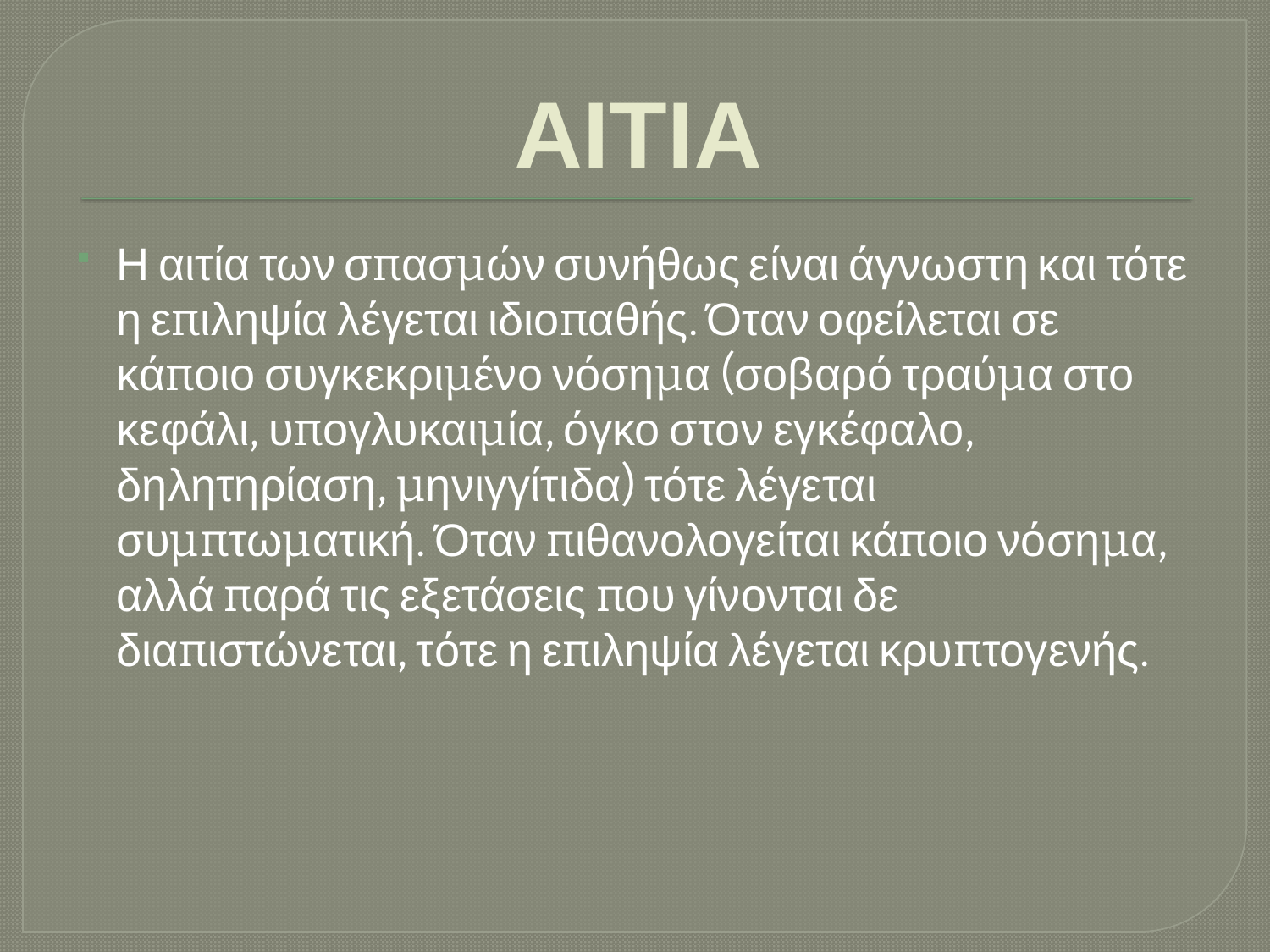

# ΑΙΤΙΑ
Η αιτία των σπασμών συνήθως είναι άγνωστη και τότε η επιληψία λέγεται ιδιοπαθής. Όταν οφείλεται σε κάποιο συγκεκριμένο νόσημα (σοβαρό τραύμα στο κεφάλι, υπογλυκαιμία, όγκο στον εγκέφαλο, δηλητηρίαση, μηνιγγίτιδα) τότε λέγεται συμπτωματική. Όταν πιθανολογείται κάποιο νόσημα, αλλά παρά τις εξετάσεις που γίνονται δε διαπιστώνεται, τότε η επιληψία λέγεται κρυπτογενής.